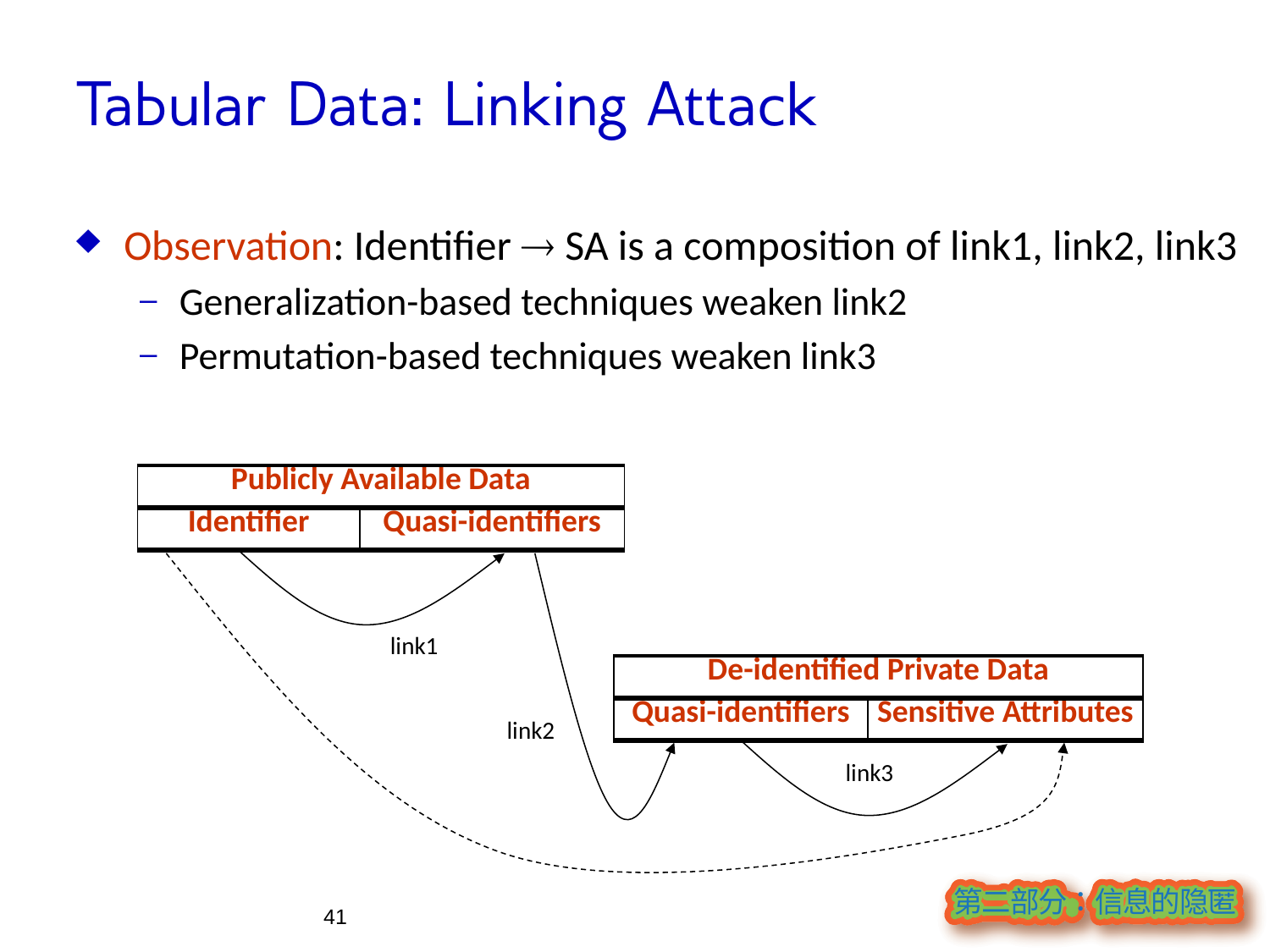

Tabular Data: Linking Attack
Observation: Identifier → SA is a composition of link1, link2, link3
Generalization-based techniques weaken link2
Permutation-based techniques weaken link3
| Publicly Available Data |
| --- |
| Identifier | Quasi-identifiers |
| --- | --- |

link1
| De-identified Private Data |
| --- |
| Quasi-identifiers | Sensitive Attributes |
| --- | --- |
link2

link3
41